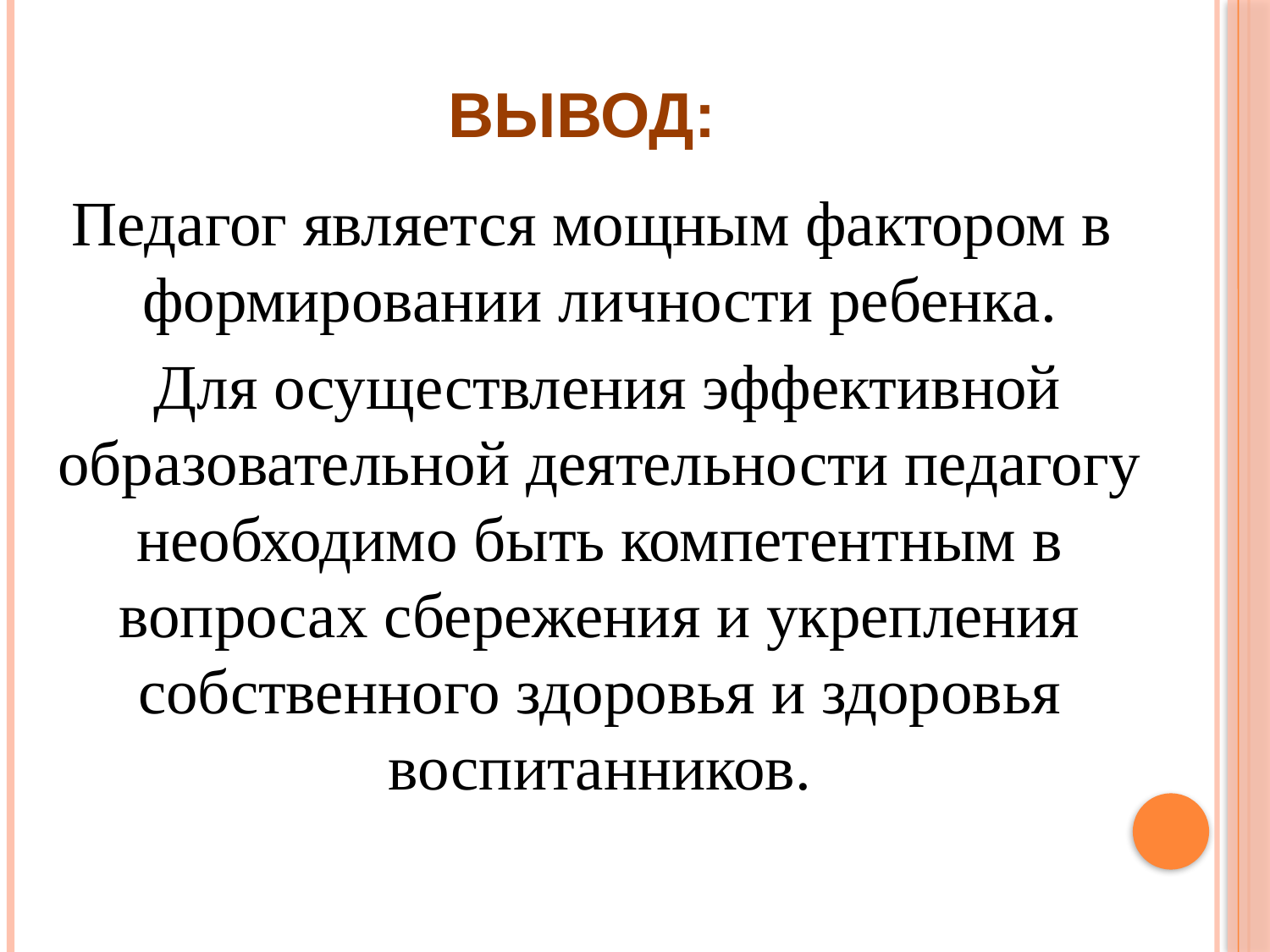

# Вывод:
Педагог является мощным фактором в  формировании личности ребенка.
 Для осуществления эффективной образовательной деятельности педагогу необходимо быть компетентным в вопросах сбережения и укрепления собственного здоровья и здоровья воспитанников.